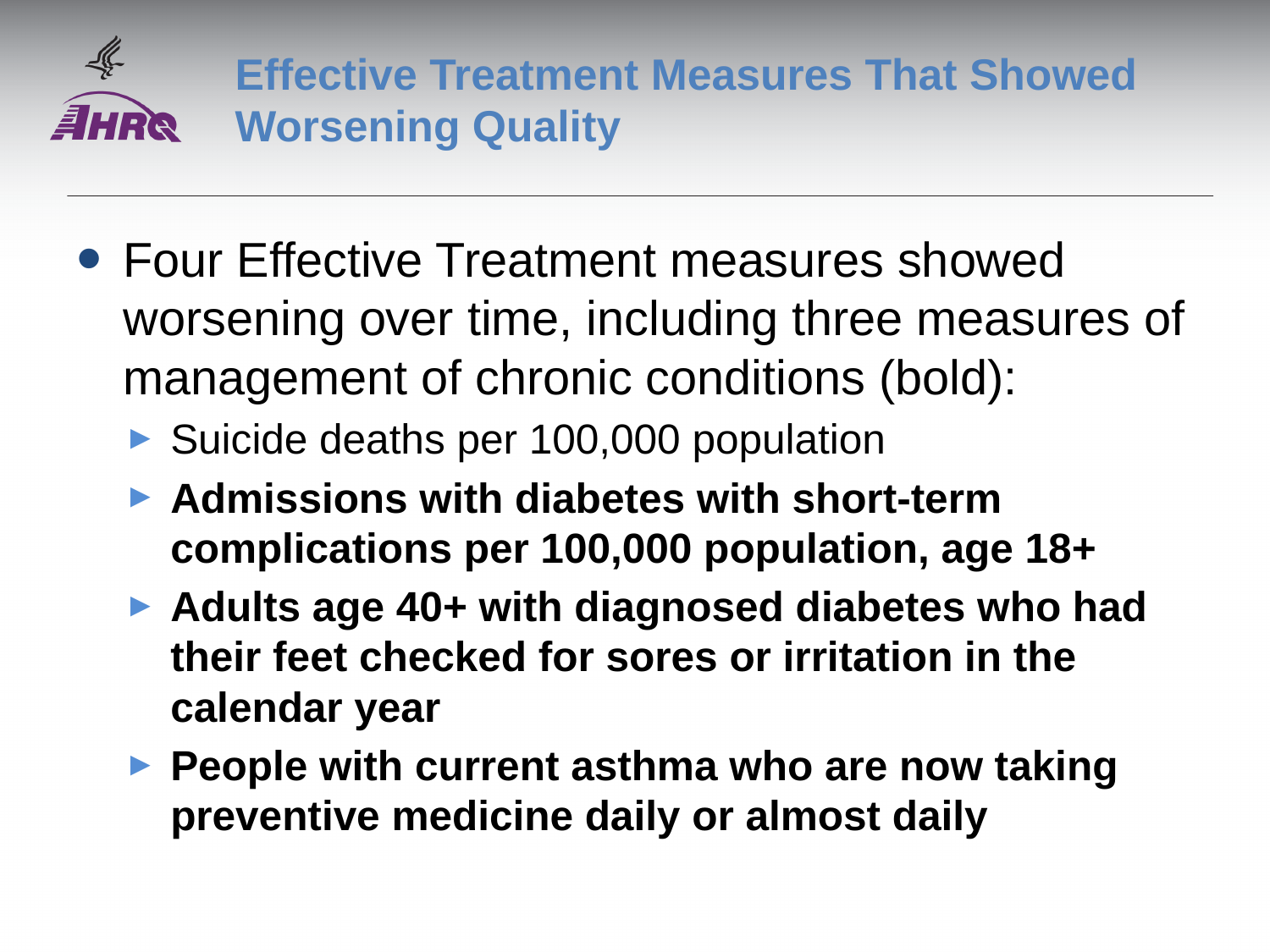

# Effective Treatment Measures That Showed Worsening Quality
Four Effective Treatment measures showed worsening over time, including three measures of management of chronic conditions (bold):
Suicide deaths per 100,000 population
Admissions with diabetes with short-term complications per 100,000 population, age 18+
Adults age 40+ with diagnosed diabetes who had their feet checked for sores or irritation in the calendar year
People with current asthma who are now taking preventive medicine daily or almost daily